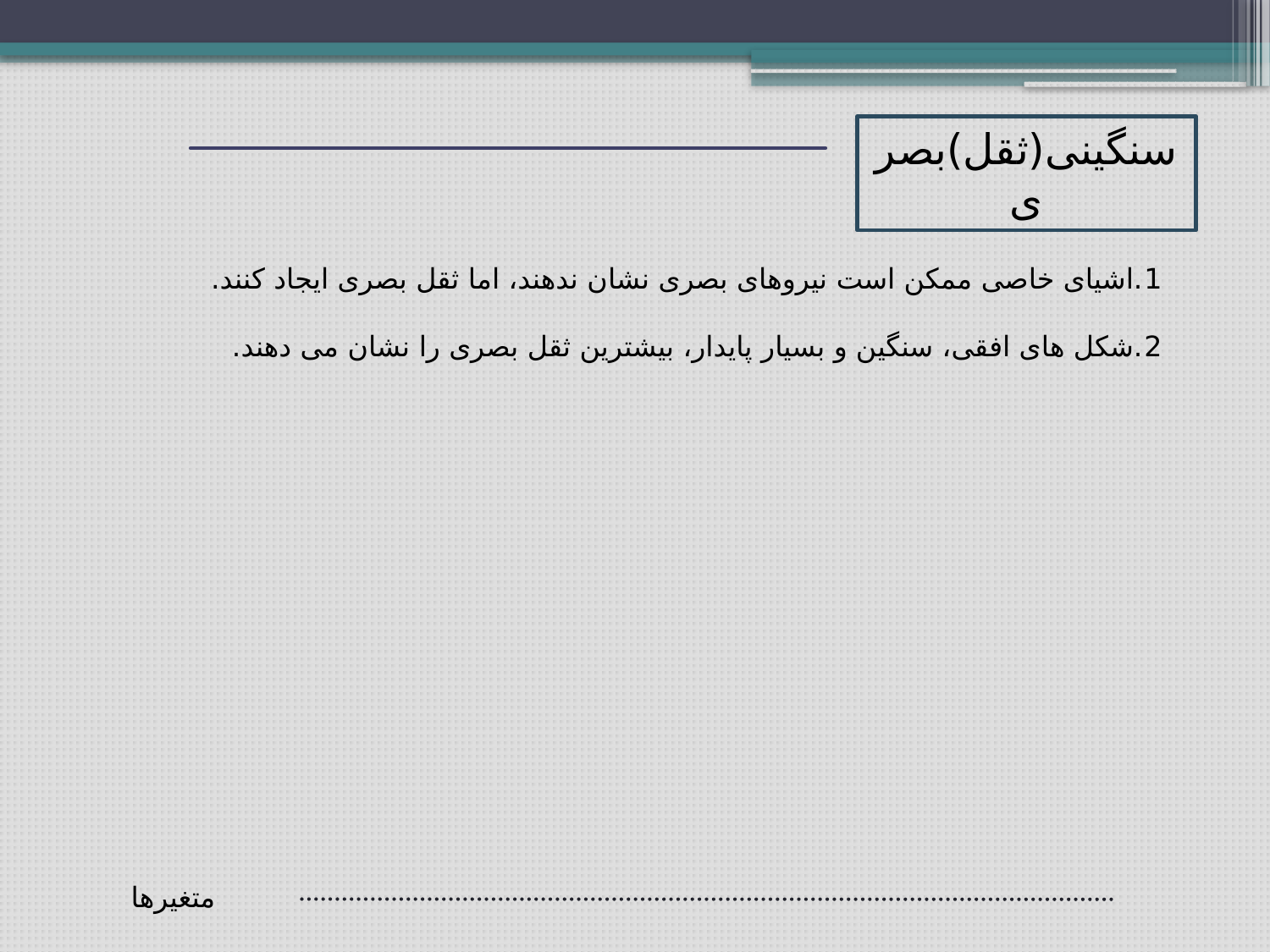

سنگینی(ثقل)بصری
1.اشیای خاصی ممکن است نیروهای بصری نشان ندهند، اما ثقل بصری ایجاد کنند.
2.شکل های افقی، سنگین و بسیار پایدار، بیشترین ثقل بصری را نشان می دهند.

متغیرها